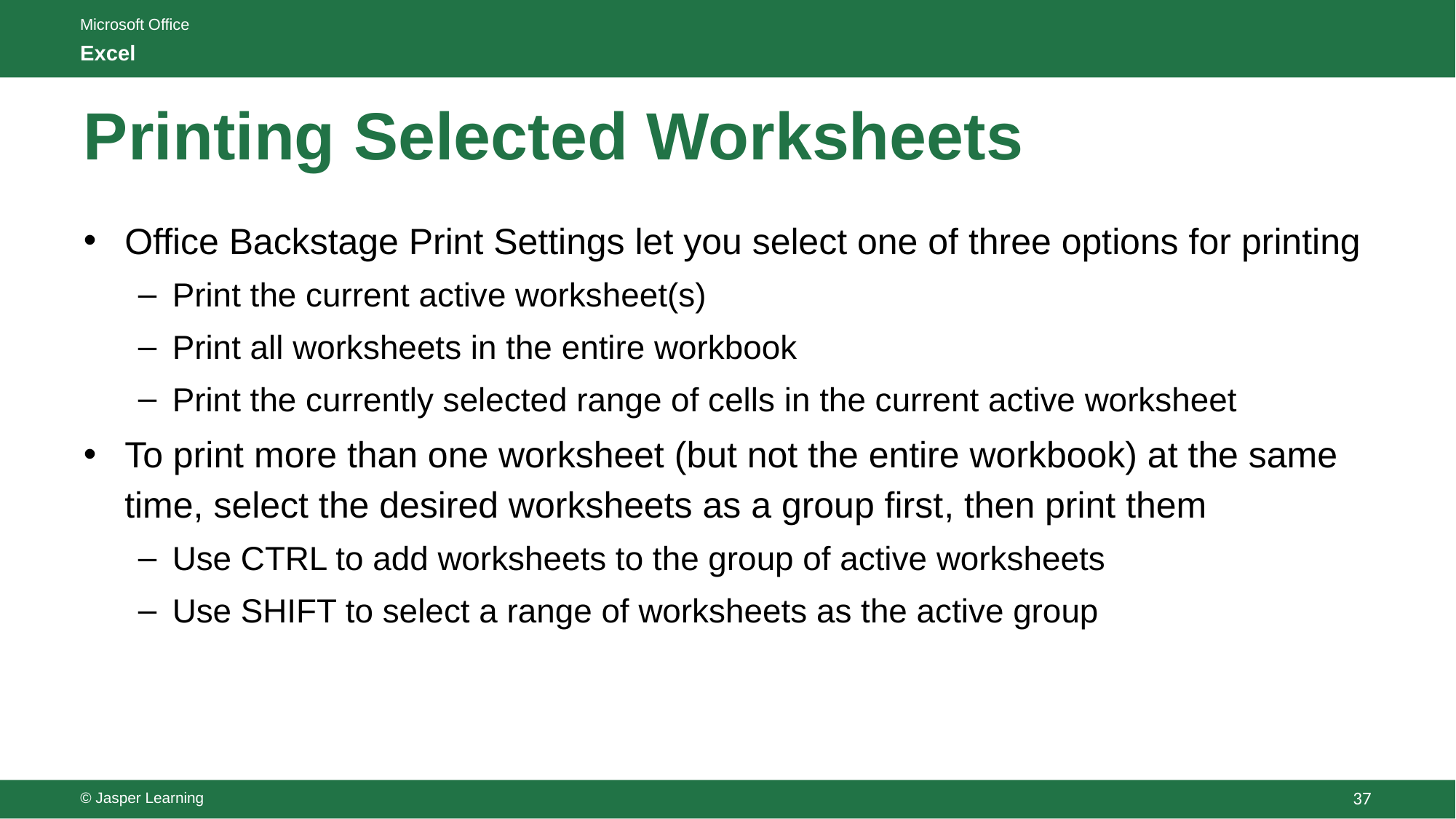

# Printing Selected Worksheets
Office Backstage Print Settings let you select one of three options for printing
Print the current active worksheet(s)
Print all worksheets in the entire workbook
Print the currently selected range of cells in the current active worksheet
To print more than one worksheet (but not the entire workbook) at the same time, select the desired worksheets as a group first​, then print them
Use CTRL to add worksheets to the group of active worksheets​
Use SHIFT to select a range of worksheets as the active group​

© Jasper Learning
37